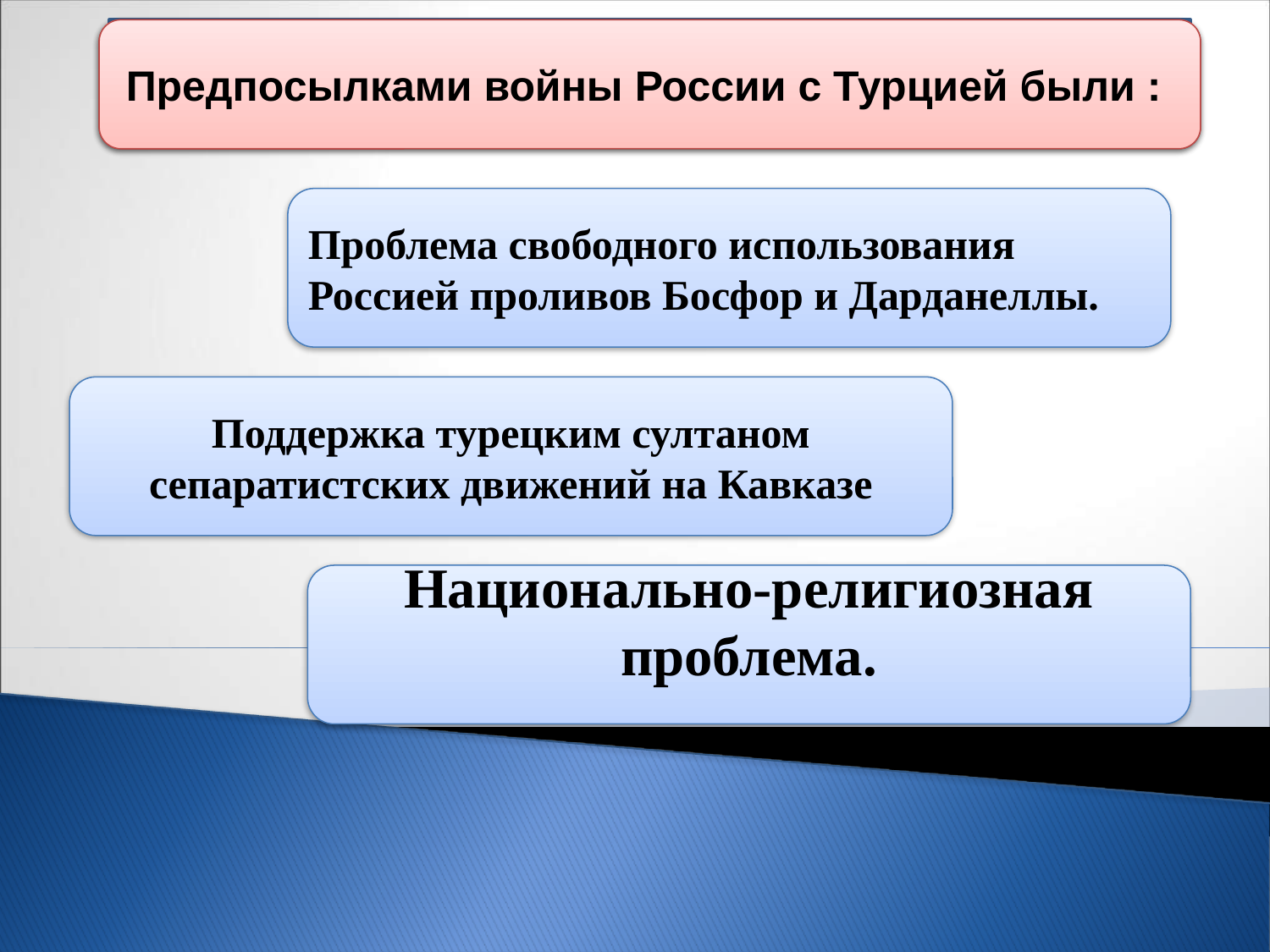

Каковы причины русско-турецкой войны 1877-1878 гг.?
Предпосылками войны России с Турцией были :
Балканский кризис
Проблема свободного использования Россией проливов Босфор и Дарданеллы.
Поддержка турецким султаном сепаратистских движений на Кавказе
Национально-религиозная проблема.